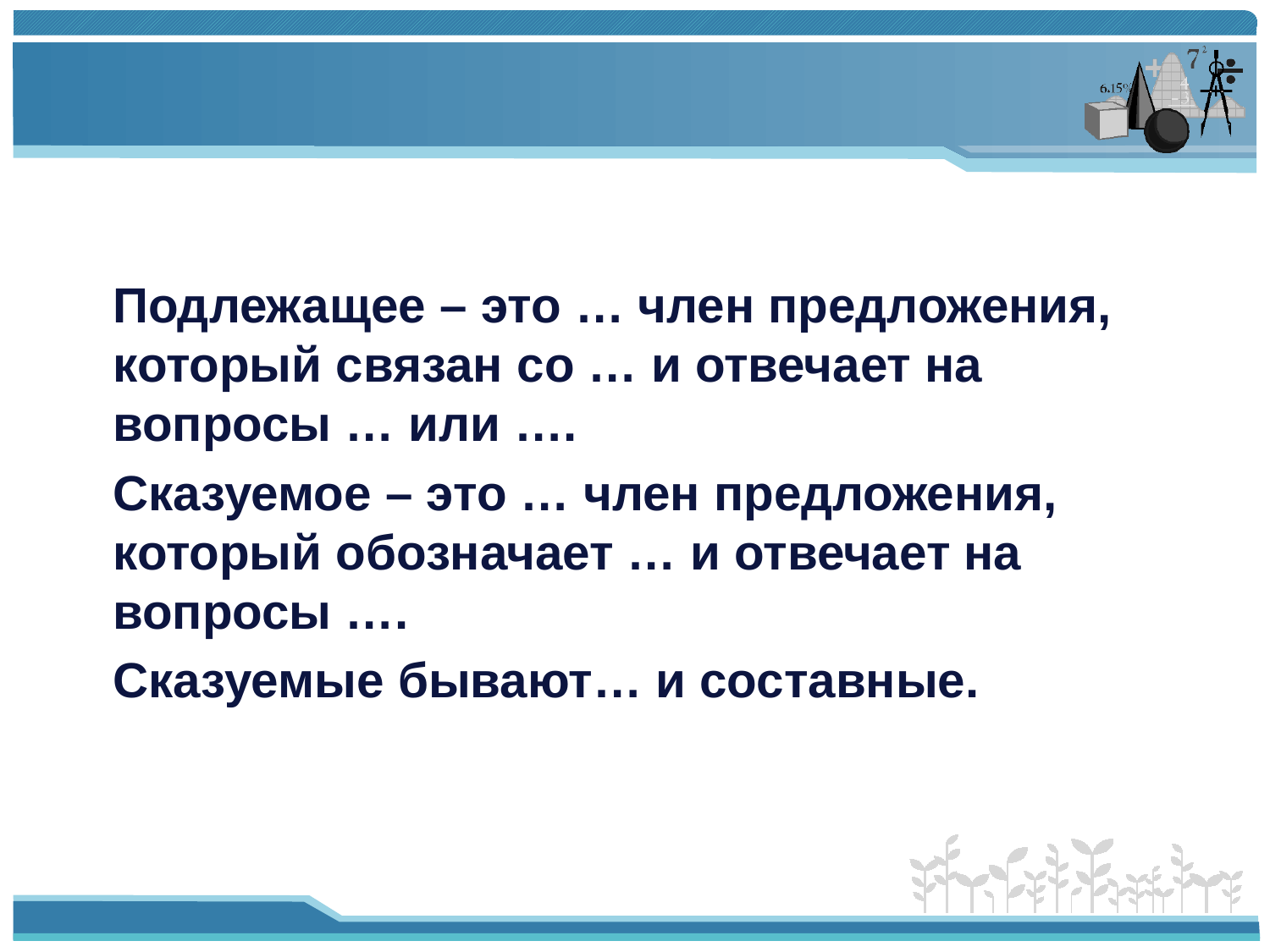

Подлежащее – это … член предложения, который связан со … и отвечает на вопросы … или ….
Сказуемое – это … член предложения, который обозначает … и отвечает на вопросы ….
Сказуемые бывают… и составные.

#